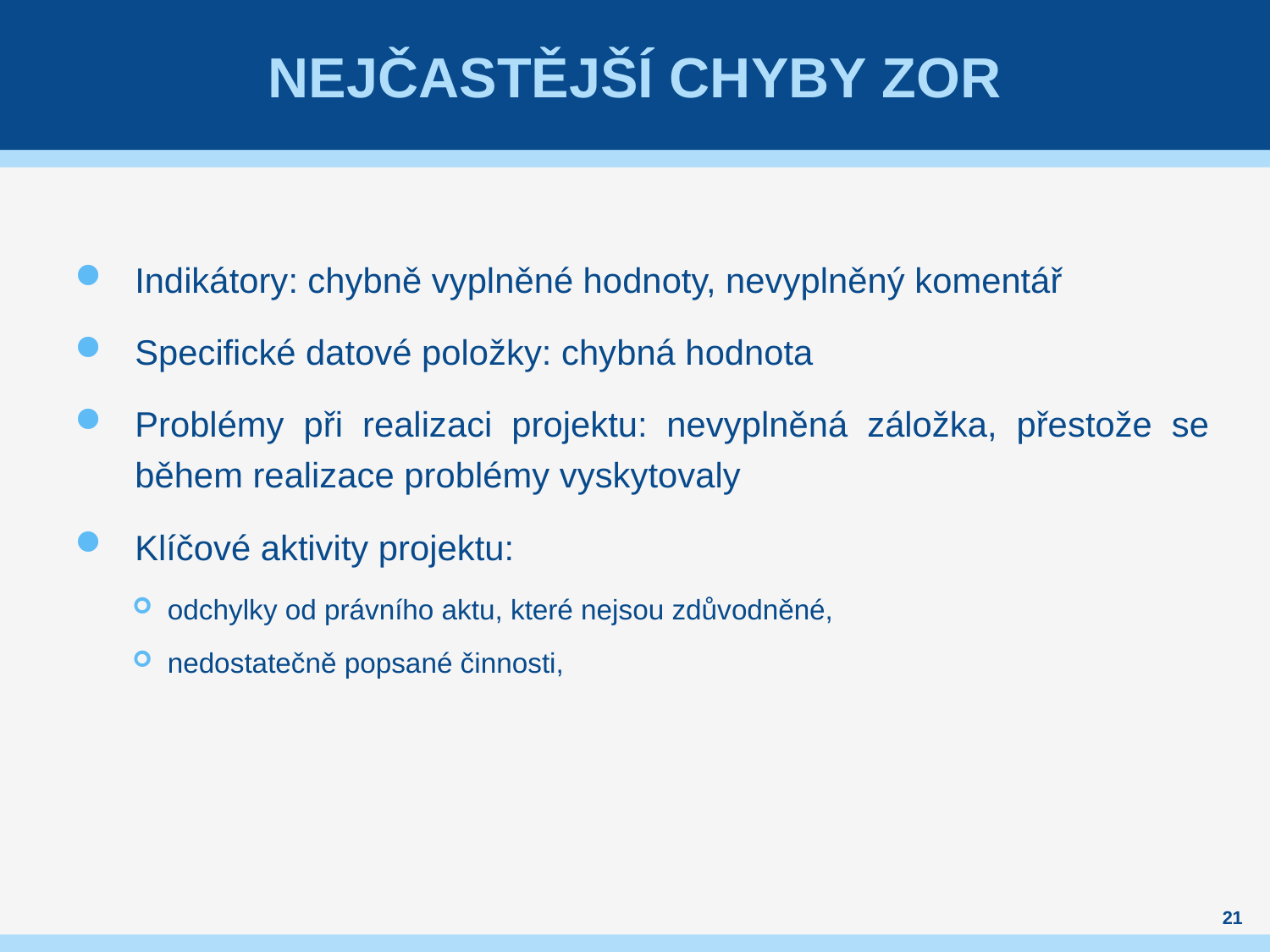

# Nejčastější chyby Zor

Indikátory: chybně vyplněné hodnoty, nevyplněný komentář
Specifické datové položky: chybná hodnota
Problémy při realizaci projektu: nevyplněná záložka, přestože se během realizace problémy vyskytovaly
Klíčové aktivity projektu:
odchylky od právního aktu, které nejsou zdůvodněné,
nedostatečně popsané činnosti,

21